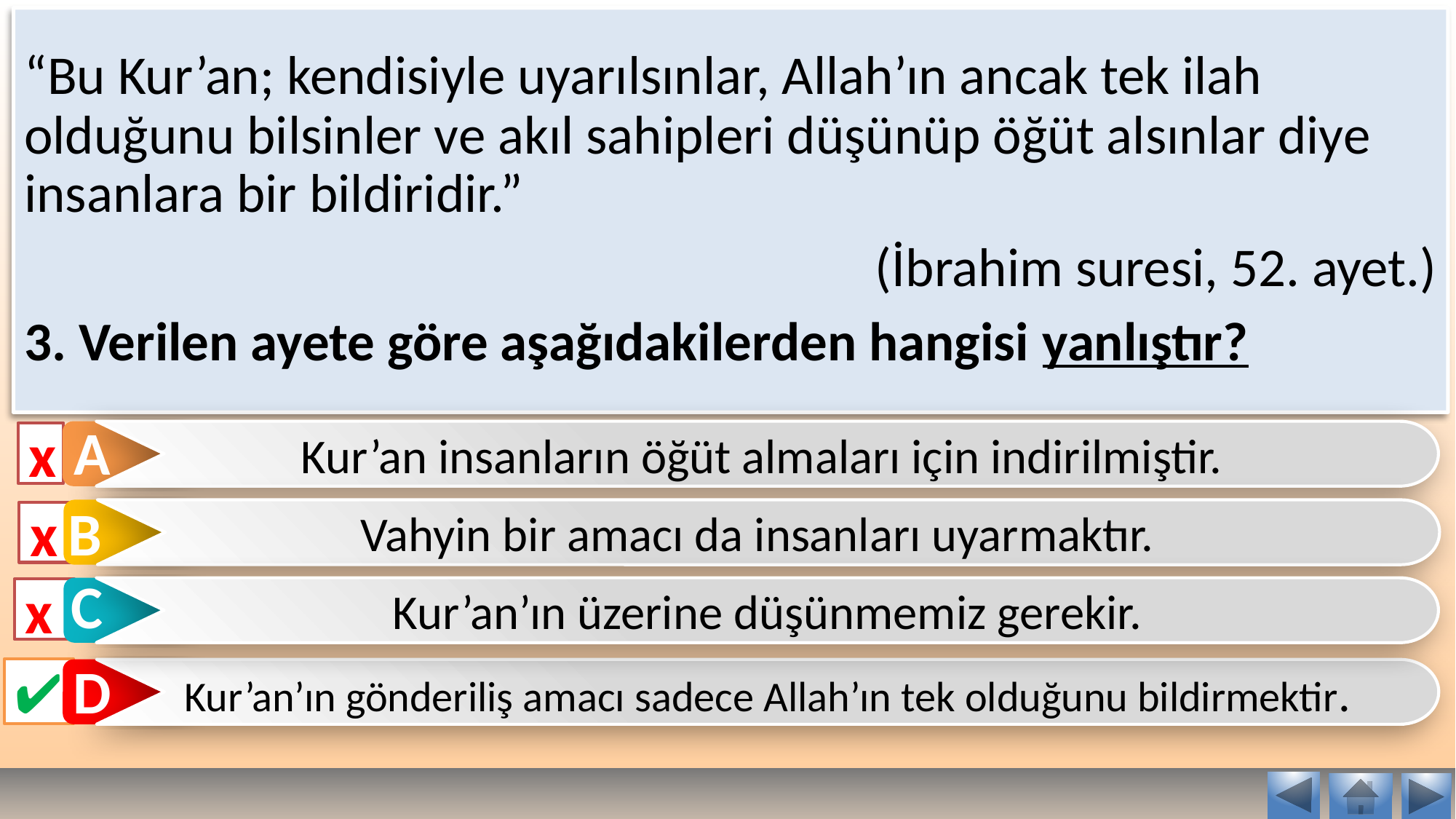

“Bu Kur’an; kendisiyle uyarılsınlar, Allah’ın ancak tek ilah olduğunu bilsinler ve akıl sahipleri düşünüp öğüt alsınlar diye insanlara bir bildiridir.”
(İbrahim suresi, 52. ayet.)
3. Verilen ayete göre aşağıdakilerden hangisi yanlıştır?
A

Kur’an insanların öğüt almaları için indirilmiştir.
x
B

Vahyin bir amacı da insanları uyarmaktır.
x
C

Kur’an’ın üzerine düşünmemiz gerekir.
x
D
✔

Kur’an’ın gönderiliş amacı sadece Allah’ın tek olduğunu bildirmektir.